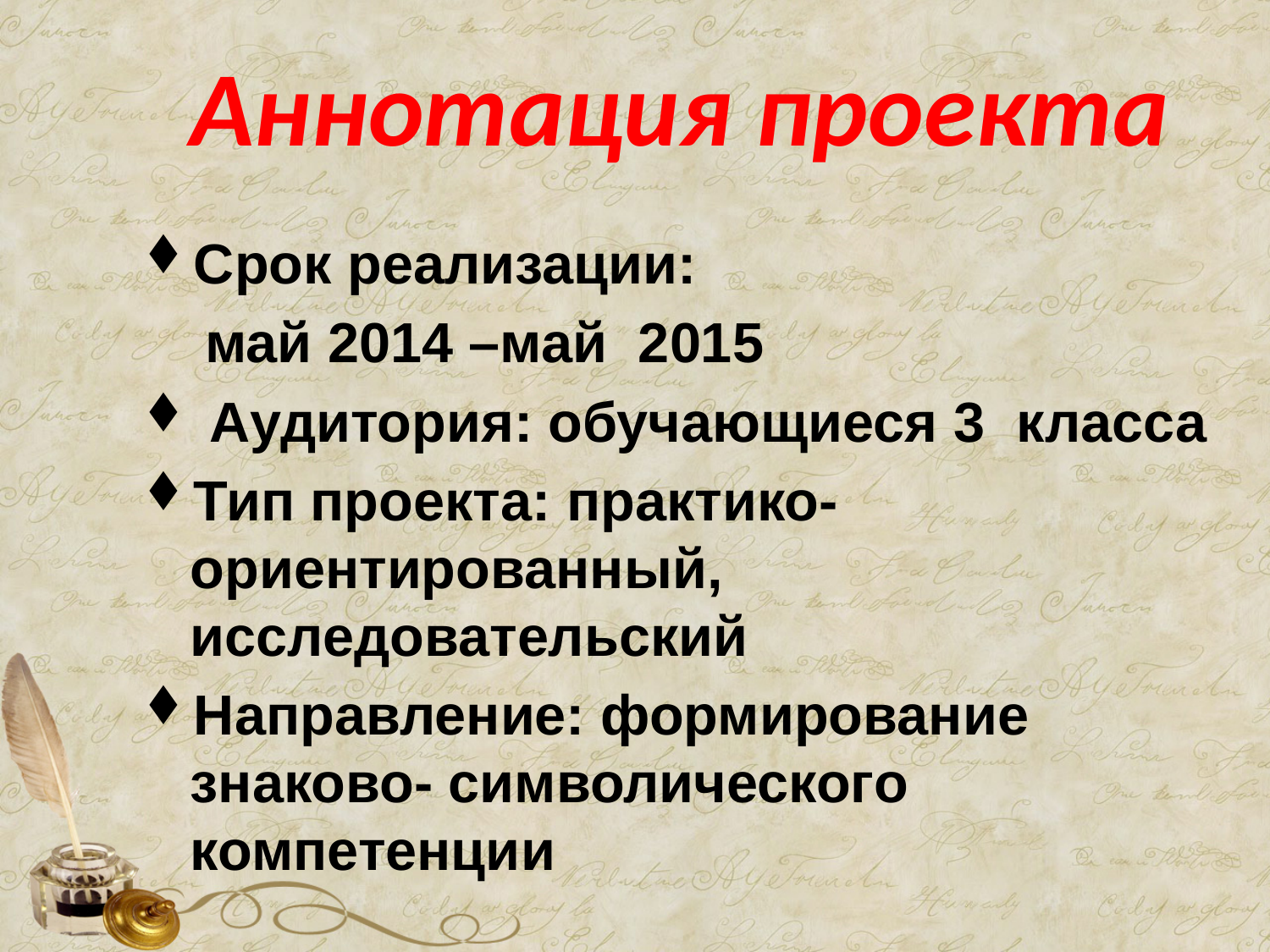

# Аннотация проекта
Срок реализации:
    май 2014 –май  2015
 Аудитория: обучающиеся 3  класса
Тип проекта: практико-ориентированный, исследовательский
Направление: формирование знаково- символического компетенции